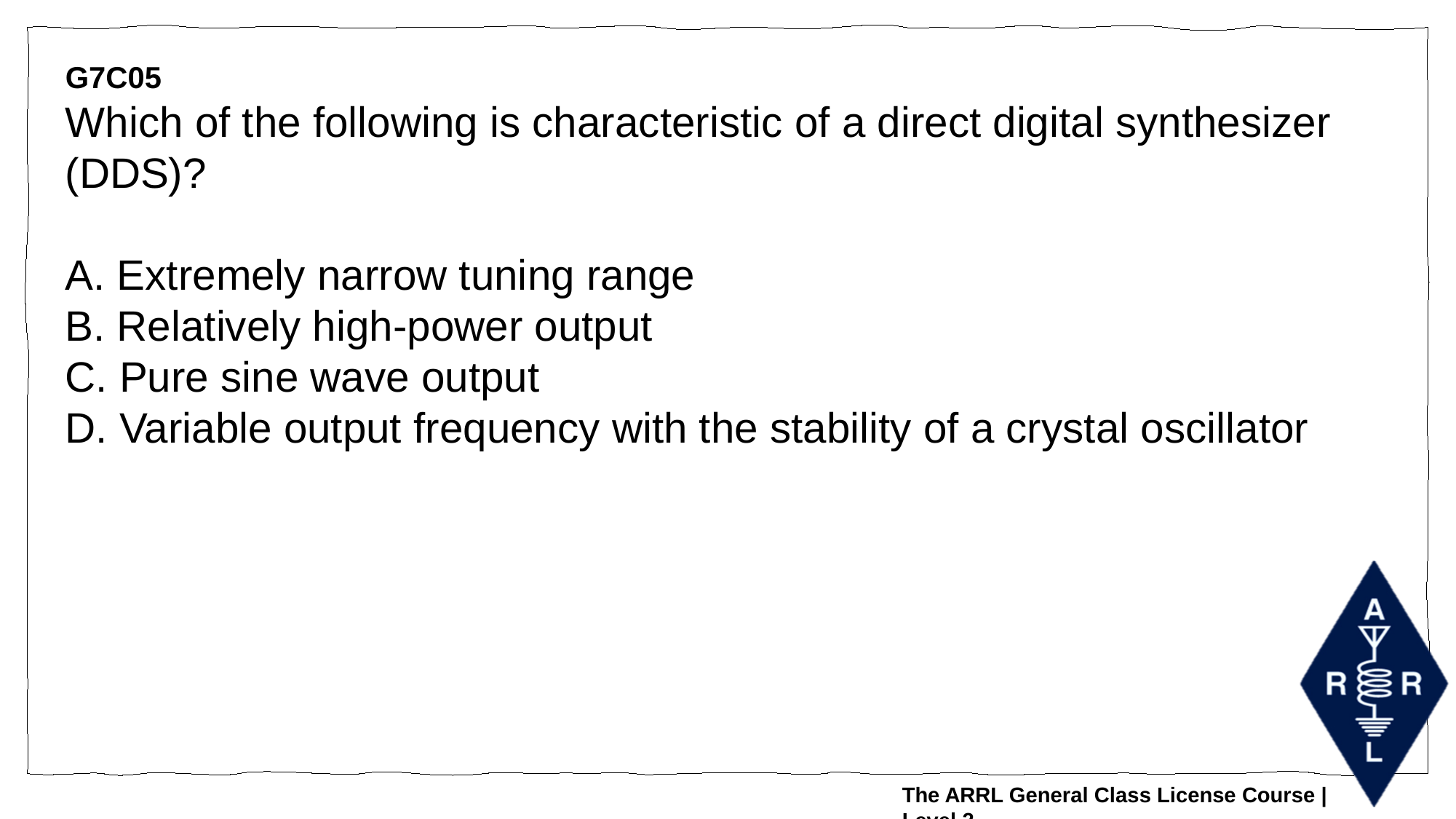

G7C05
Which of the following is characteristic of a direct digital synthesizer (DDS)?

A. Extremely narrow tuning range
B. Relatively high-power output
C. Pure sine wave output
D. Variable output frequency with the stability of a crystal oscillator